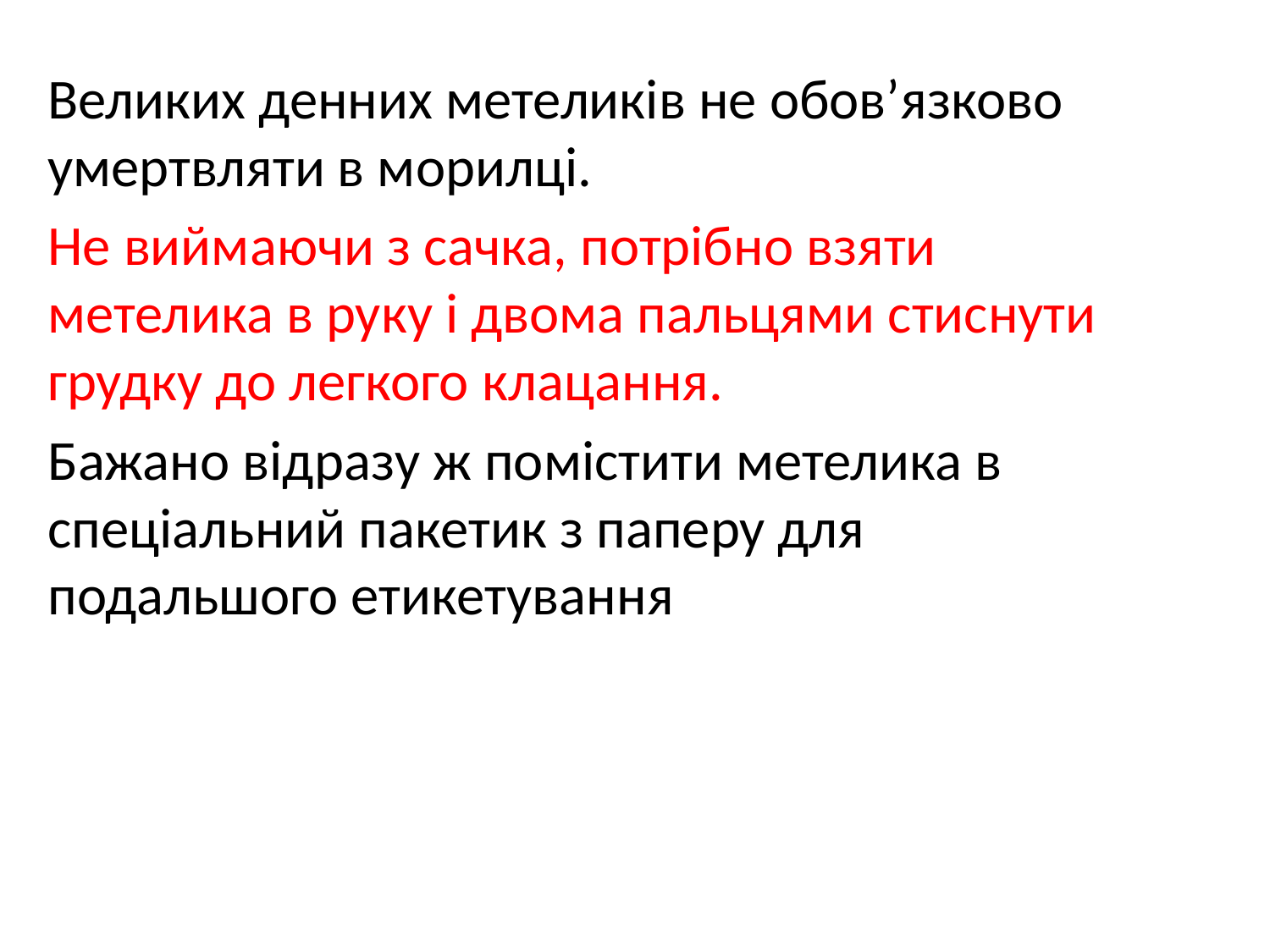

Великих денних метеликів не обов’язково умертвляти в морилці.
Не виймаючи з сачка, потрібно взяти метелика в руку і двома пальцями стиснути грудку до легкого клацання.
Бажано відразу ж помістити метелика в спеціальний пакетик з паперу для подальшого етикетування